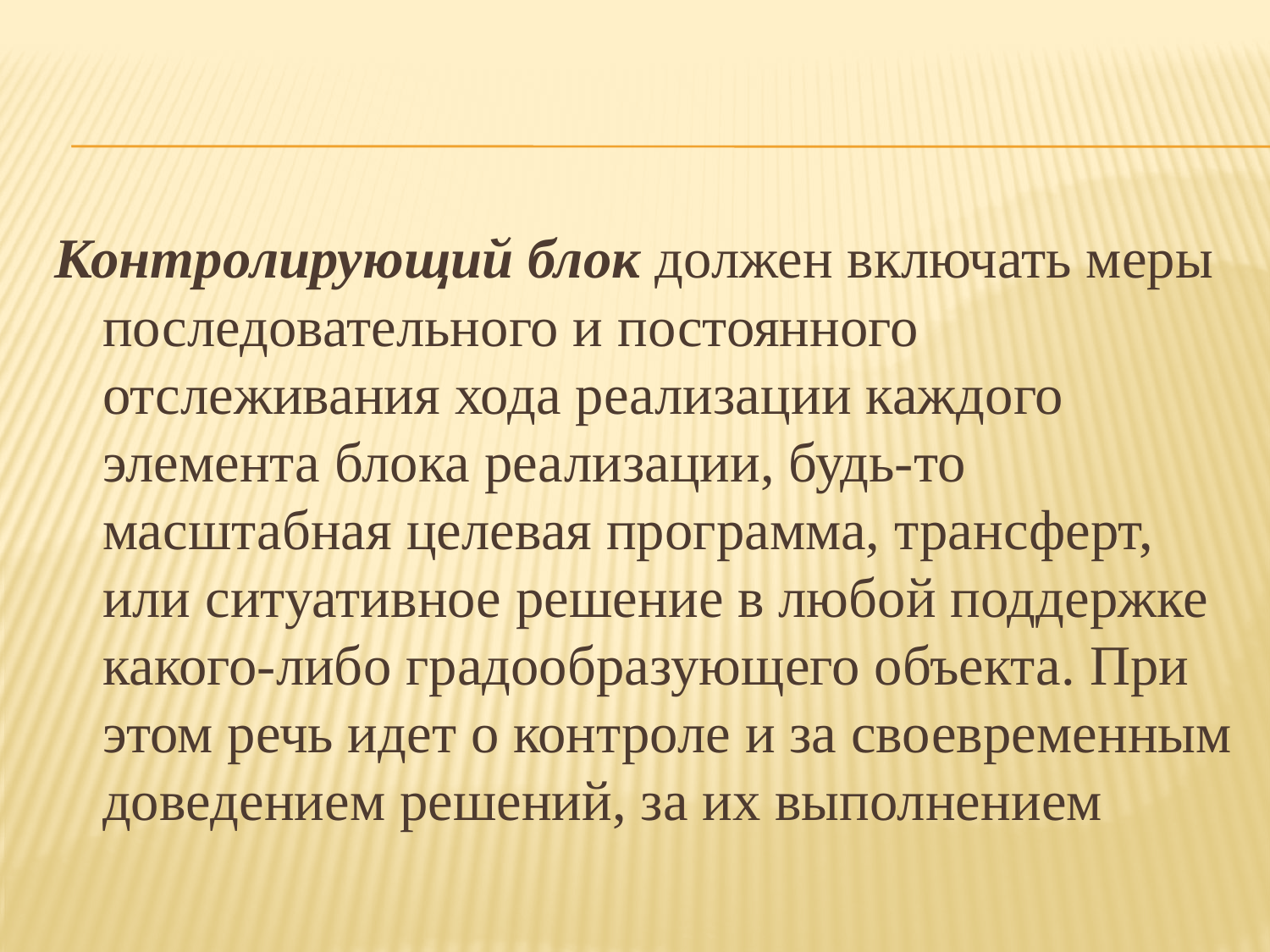

Контролирующий блок должен включать меры последовательного и постоянного отслеживания хода реализации каждого элемента блока реализации, будь-то масштабная целевая программа, трансферт, или ситуативное решение в любой поддержке какого-либо градообразующего объекта. При этом речь идет о контроле и за своевременным доведением решений, за их выполнением